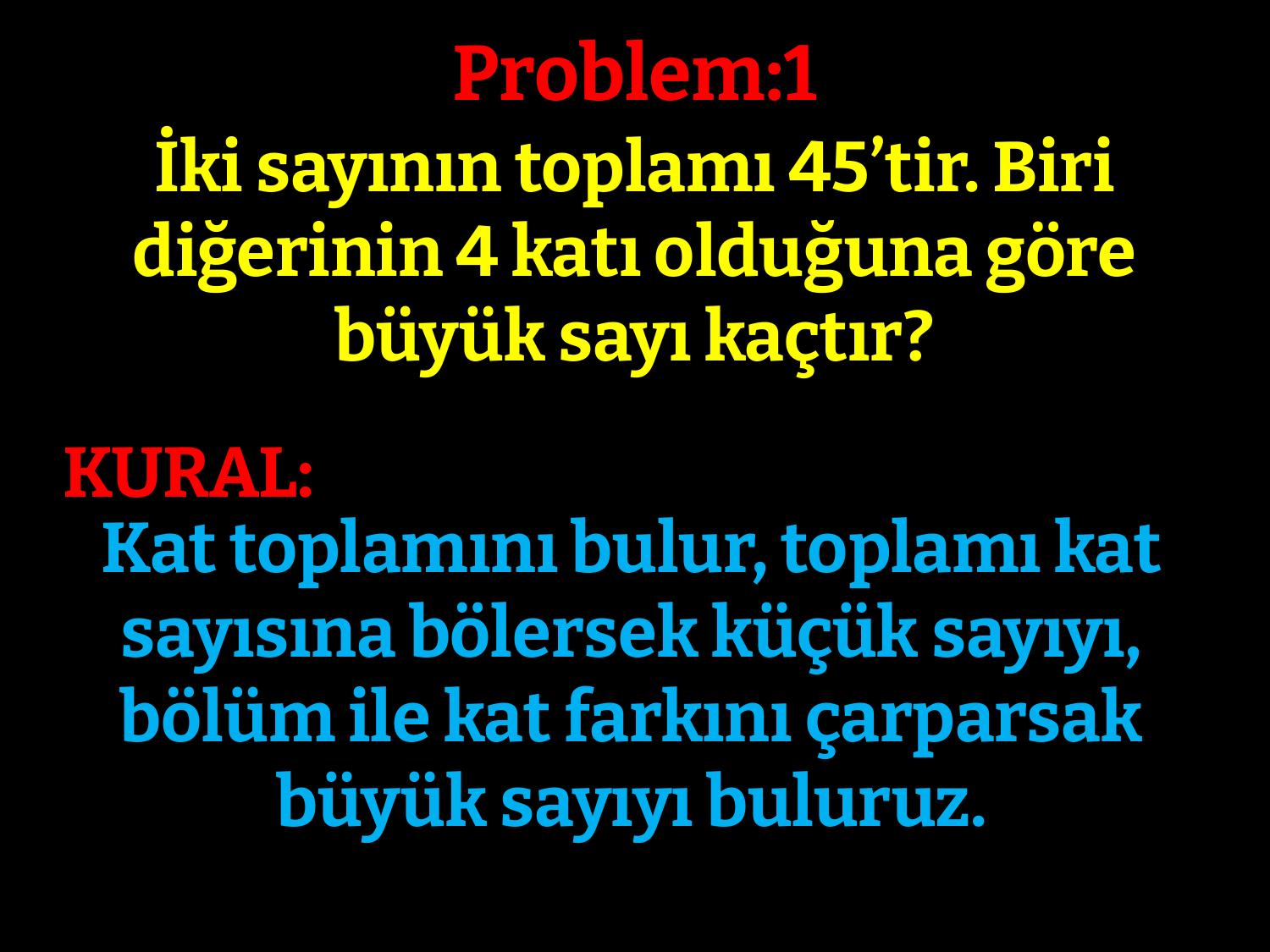

Problem:1
İki sayının toplamı 45’tir. Biri diğerinin 4 katı olduğuna göre büyük sayı kaçtır?
#
KURAL:
Kat toplamını bulur, toplamı kat sayısına bölersek küçük sayıyı, bölüm ile kat farkını çarparsak büyük sayıyı buluruz.